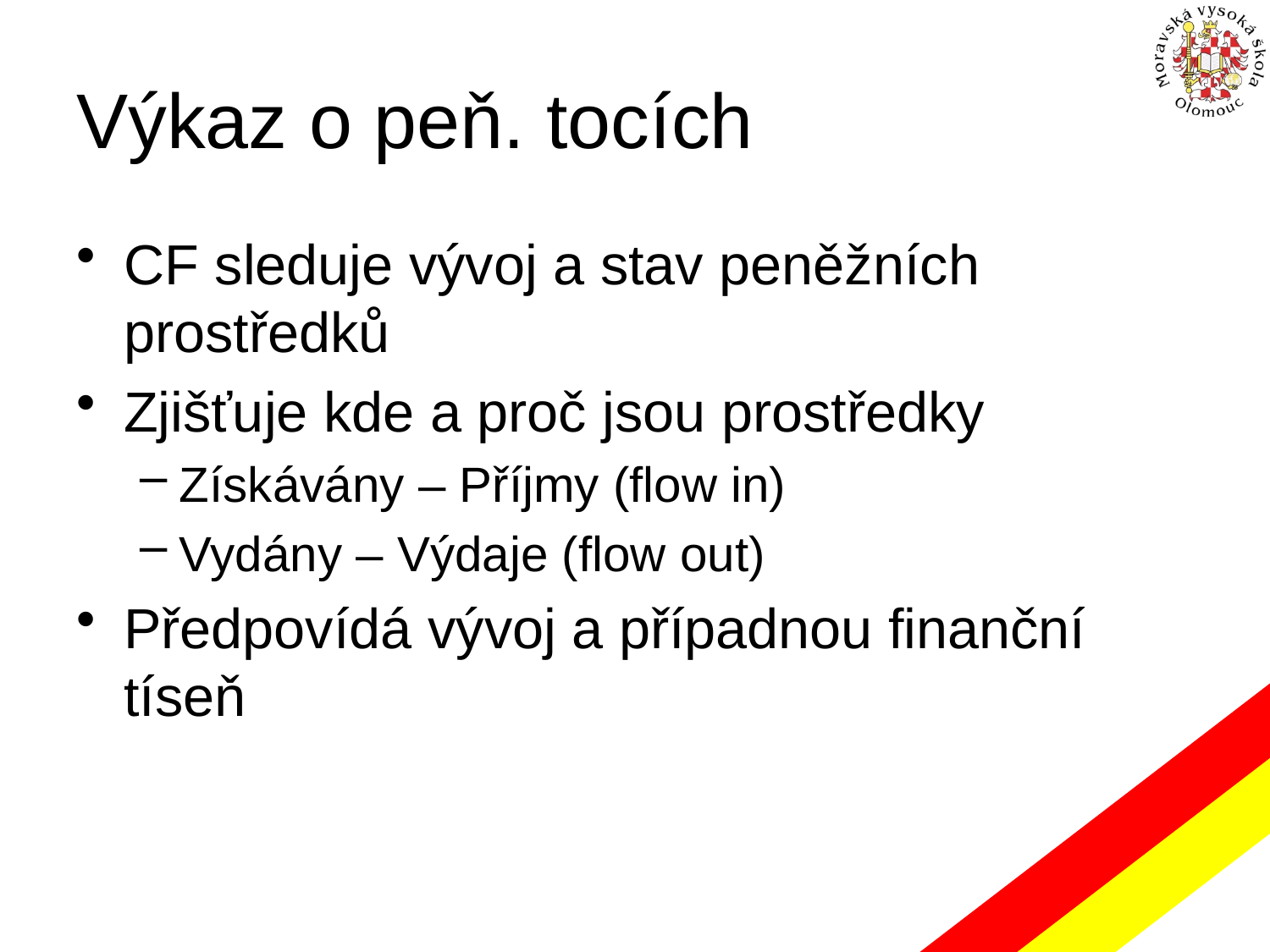

# Výkaz o peň. tocích
CF sleduje vývoj a stav peněžních prostředků
Zjišťuje kde a proč jsou prostředky
Získávány – Příjmy (flow in)
Vydány – Výdaje (flow out)
Předpovídá vývoj a případnou finanční tíseň